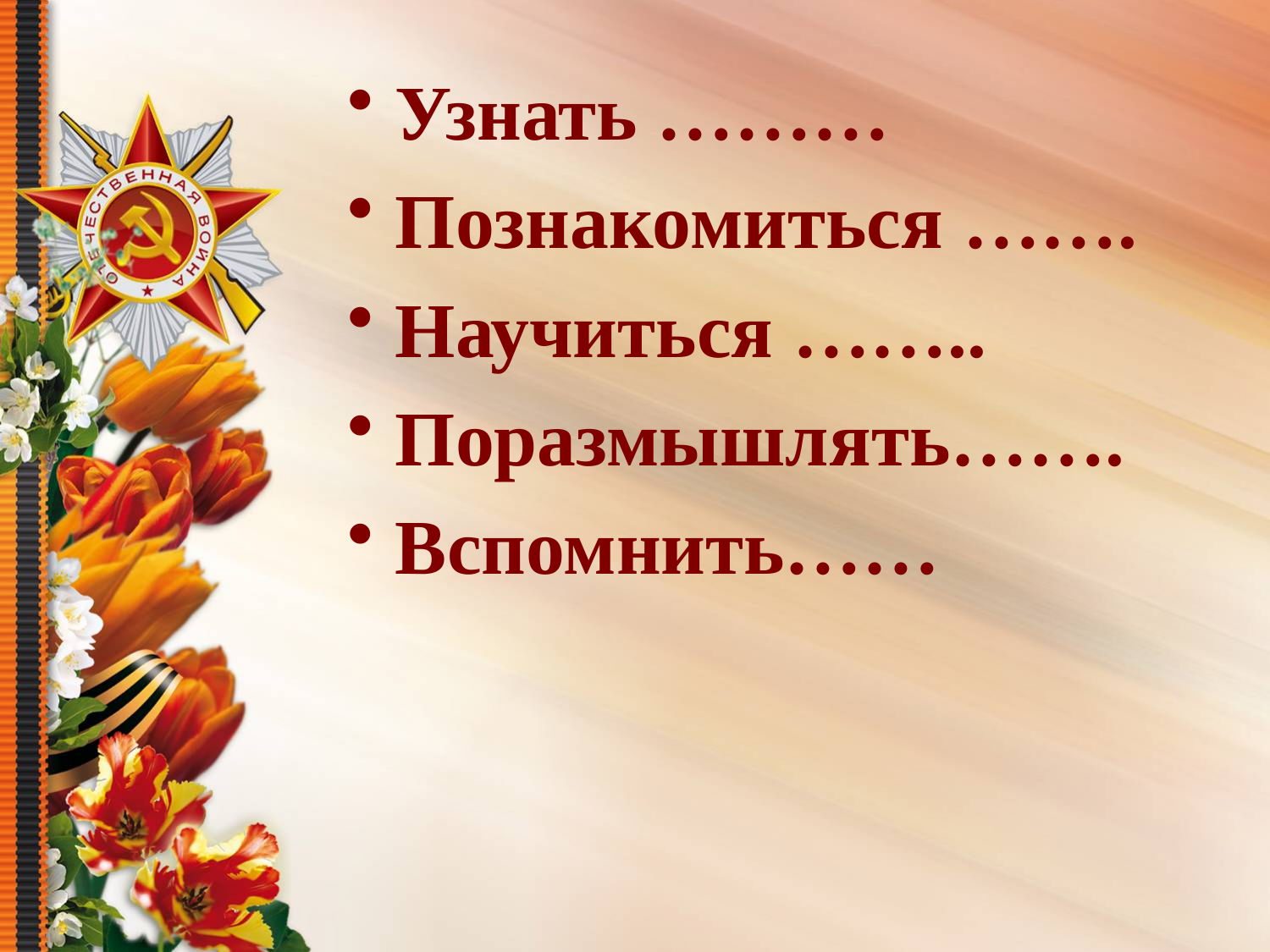

Узнать ………
Познакомиться …….
Научиться ……..
Поразмышлять…….
Вспомнить……